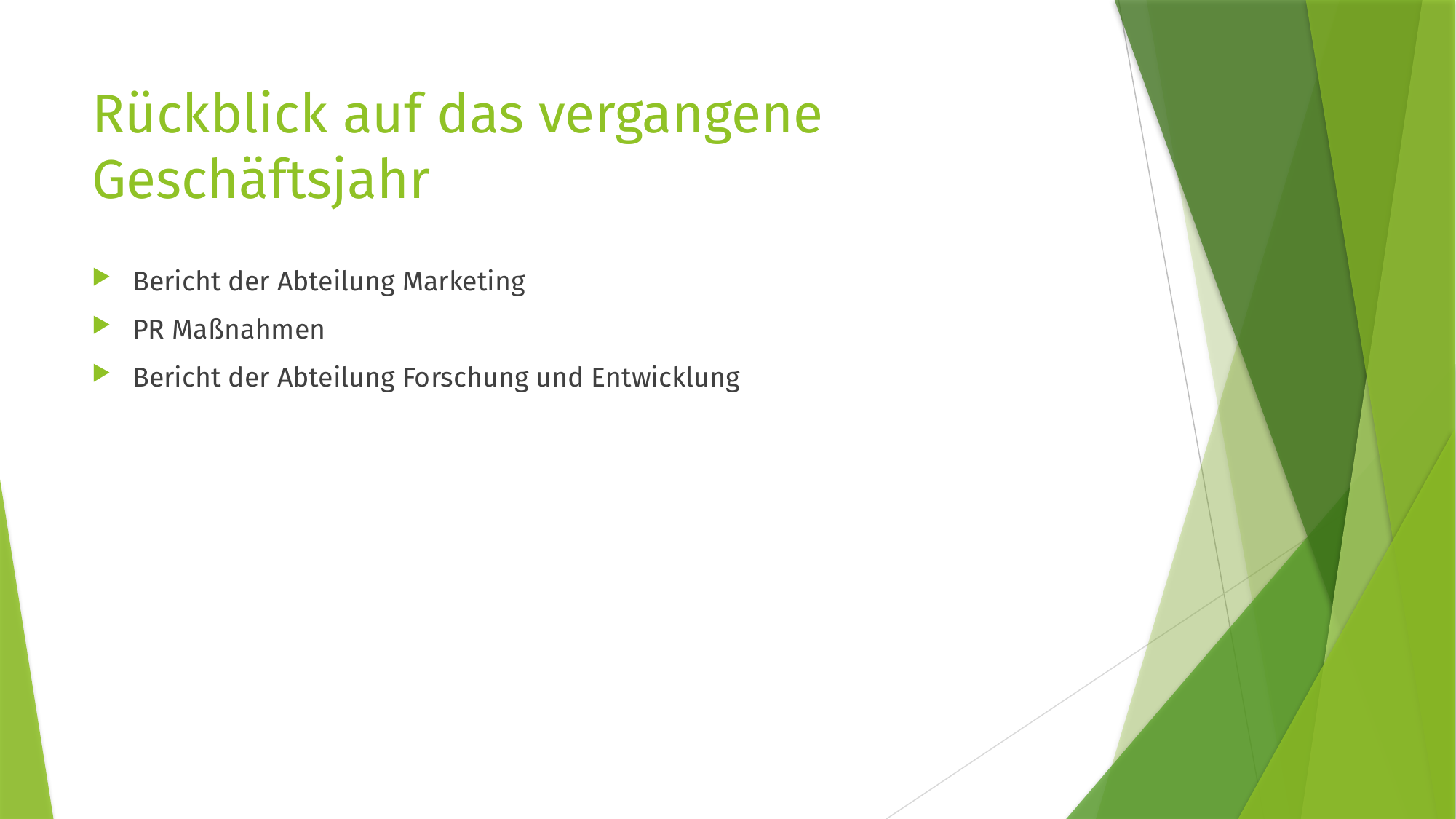

# Rückblick auf das vergangene Geschäftsjahr
Bericht der Abteilung Marketing
PR Maßnahmen
Bericht der Abteilung Forschung und Entwicklung